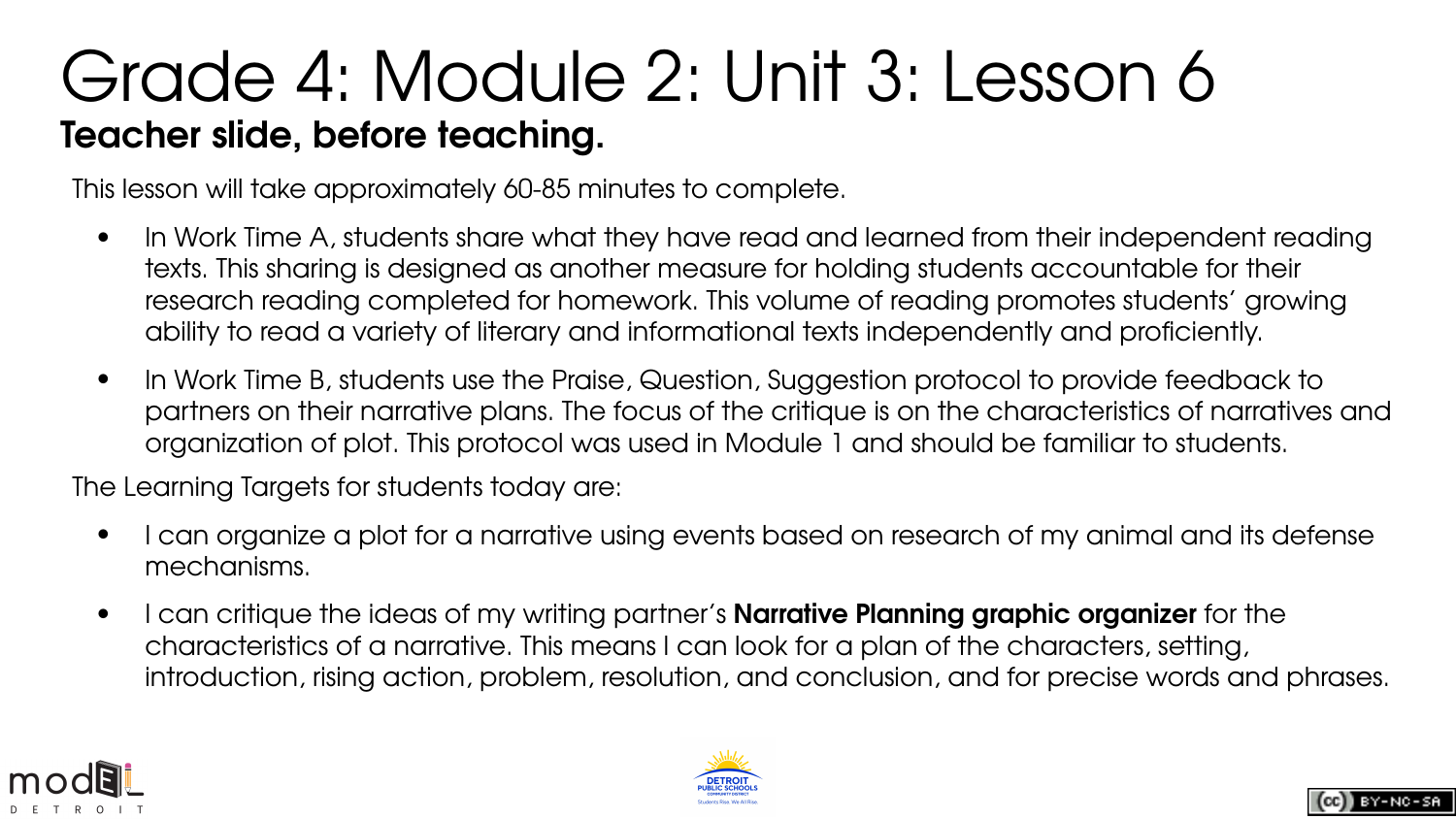

# Grade 4: Module 2: Unit 3: Lesson 6
Teacher slide, before teaching.
This lesson will take approximately 60-85 minutes to complete.
In Work Time A, students share what they have read and learned from their independent reading texts. This sharing is designed as another measure for holding students accountable for their research reading completed for homework. This volume of reading promotes students’ growing ability to read a variety of literary and informational texts independently and proficiently.
In Work Time B, students use the Praise, Question, Suggestion protocol to provide feedback to partners on their narrative plans. The focus of the critique is on the characteristics of narratives and organization of plot. This protocol was used in Module 1 and should be familiar to students.
The Learning Targets for students today are:
I can organize a plot for a narrative using events based on research of my animal and its defense mechanisms.
I can critique the ideas of my writing partner’s Narrative Planning graphic organizer for the characteristics of a narrative. This means I can look for a plan of the characters, setting, introduction, rising action, problem, resolution, and conclusion, and for precise words and phrases.